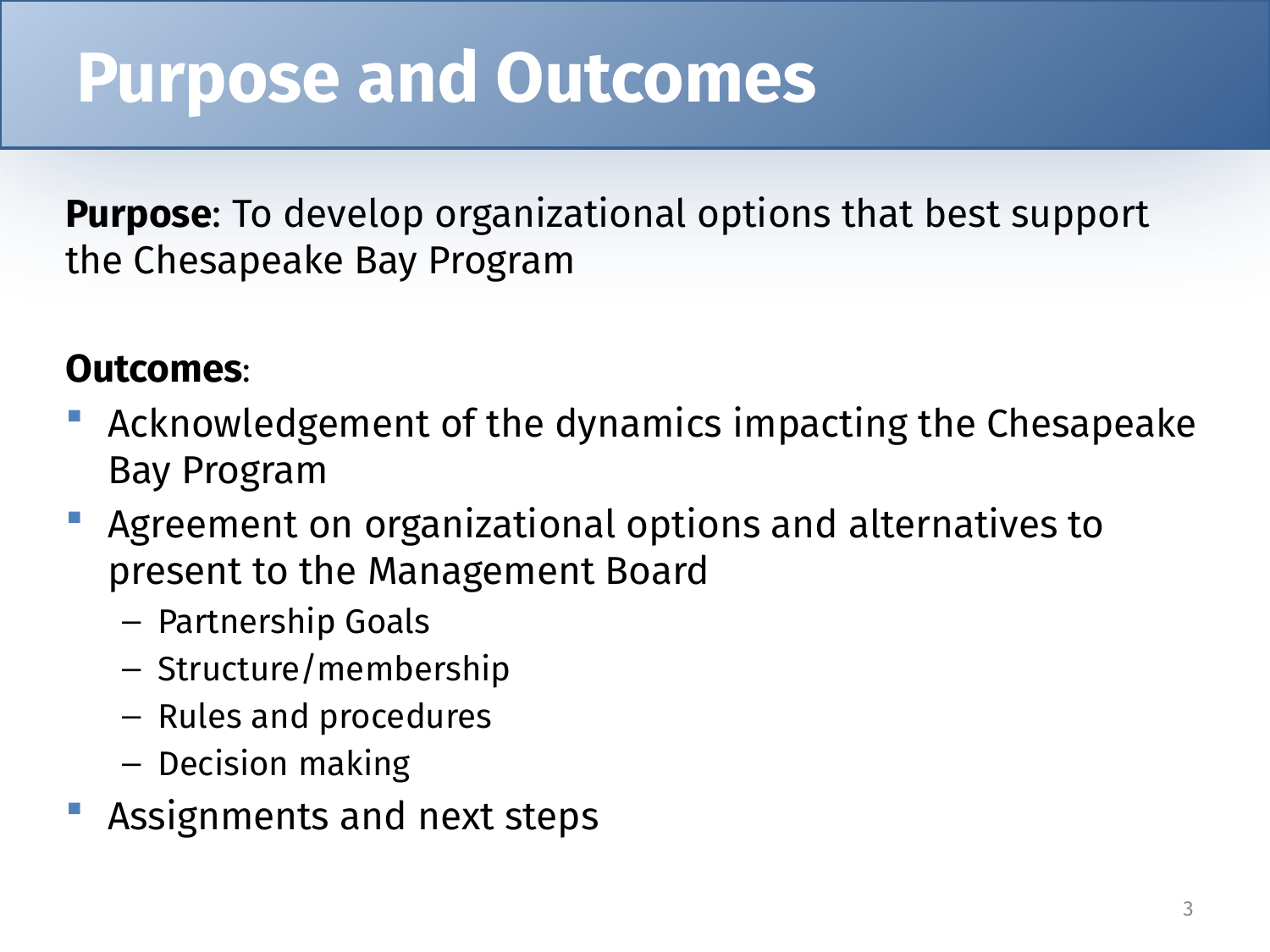

# Purpose and Outcomes
Purpose: To develop organizational options that best support the Chesapeake Bay Program

Outcomes:
Acknowledgement of the dynamics impacting the Chesapeake Bay Program
Agreement on organizational options and alternatives to present to the Management Board
Partnership Goals
Structure/membership
Rules and procedures
Decision making
Assignments and next steps

3